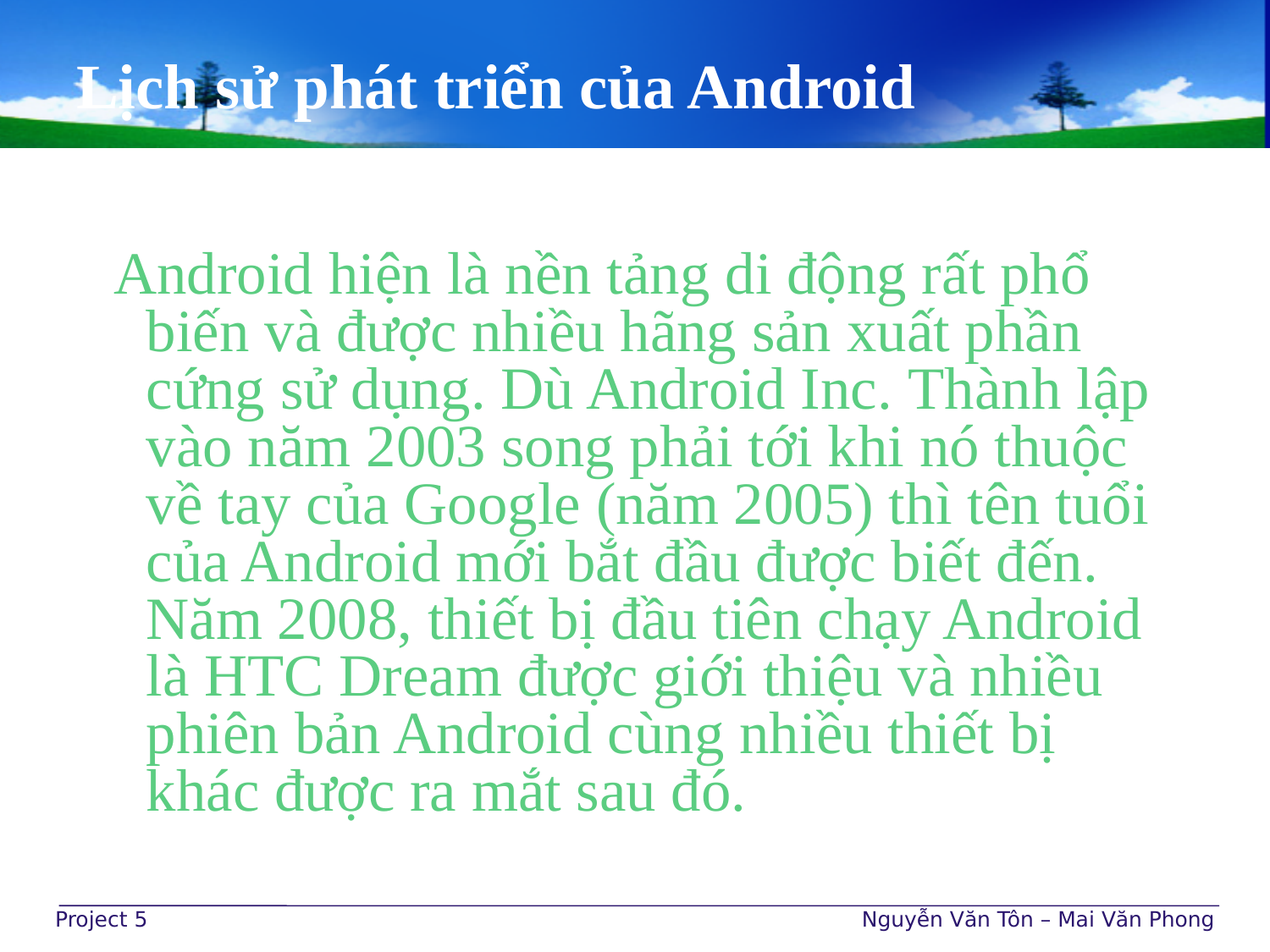

# Lịch sử phát triển của Android
 Android hiện là nền tảng di động rất phổ biến và được nhiều hãng sản xuất phần cứng sử dụng. Dù Android Inc. Thành lập vào năm 2003 song phải tới khi nó thuộc về tay của Google (năm 2005) thì tên tuổi của Android mới bắt đầu được biết đến. Năm 2008, thiết bị đầu tiên chạy Android là HTC Dream được giới thiệu và nhiều phiên bản Android cùng nhiều thiết bị khác được ra mắt sau đó.

Project 5

Nguyễn Văn Tôn – Mai Văn Phong